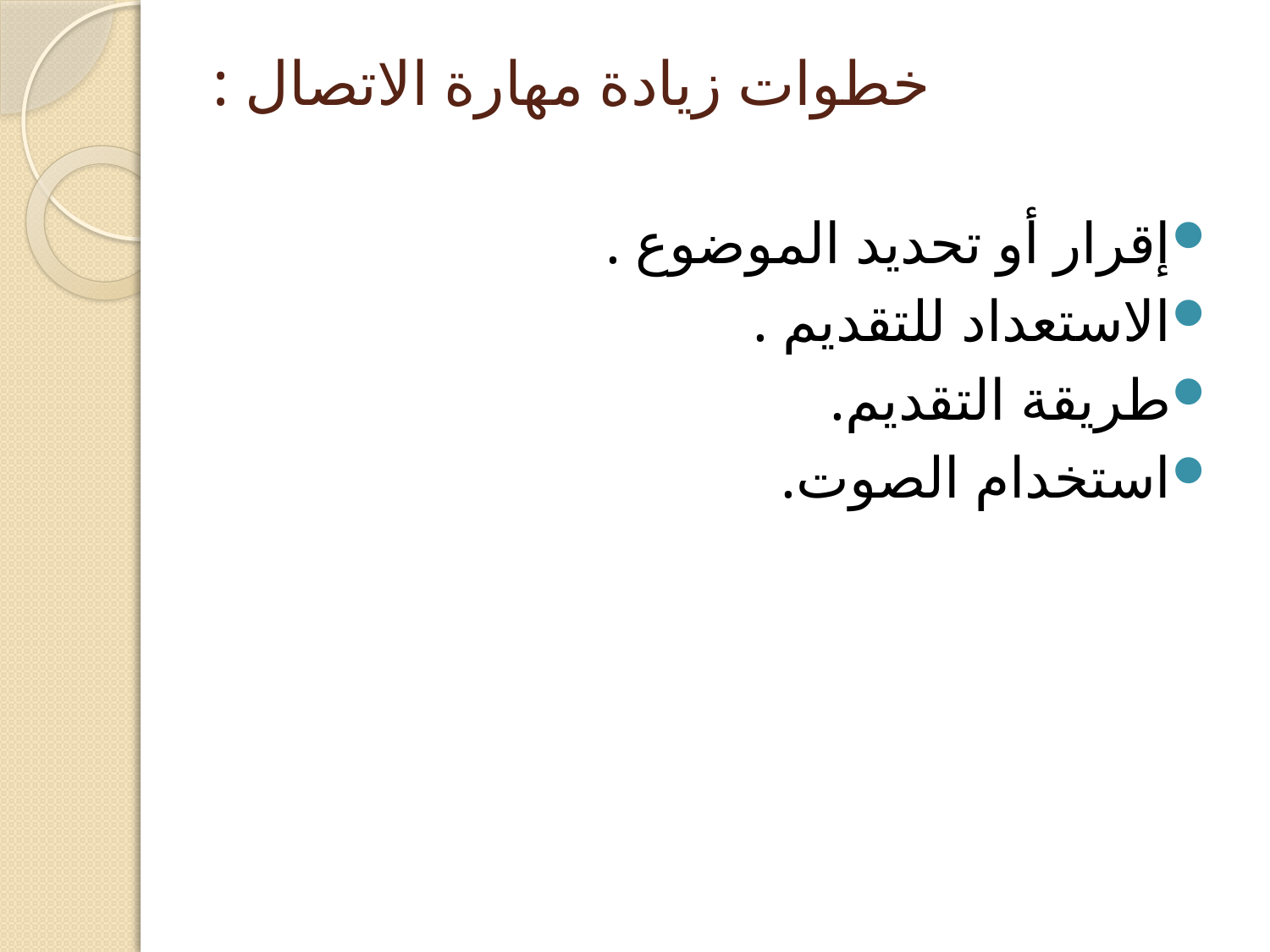

# خطوات زيادة مهارة الاتصال :
إقرار أو تحديد الموضوع .
الاستعداد للتقديم .
طريقة التقديم.
استخدام الصوت.